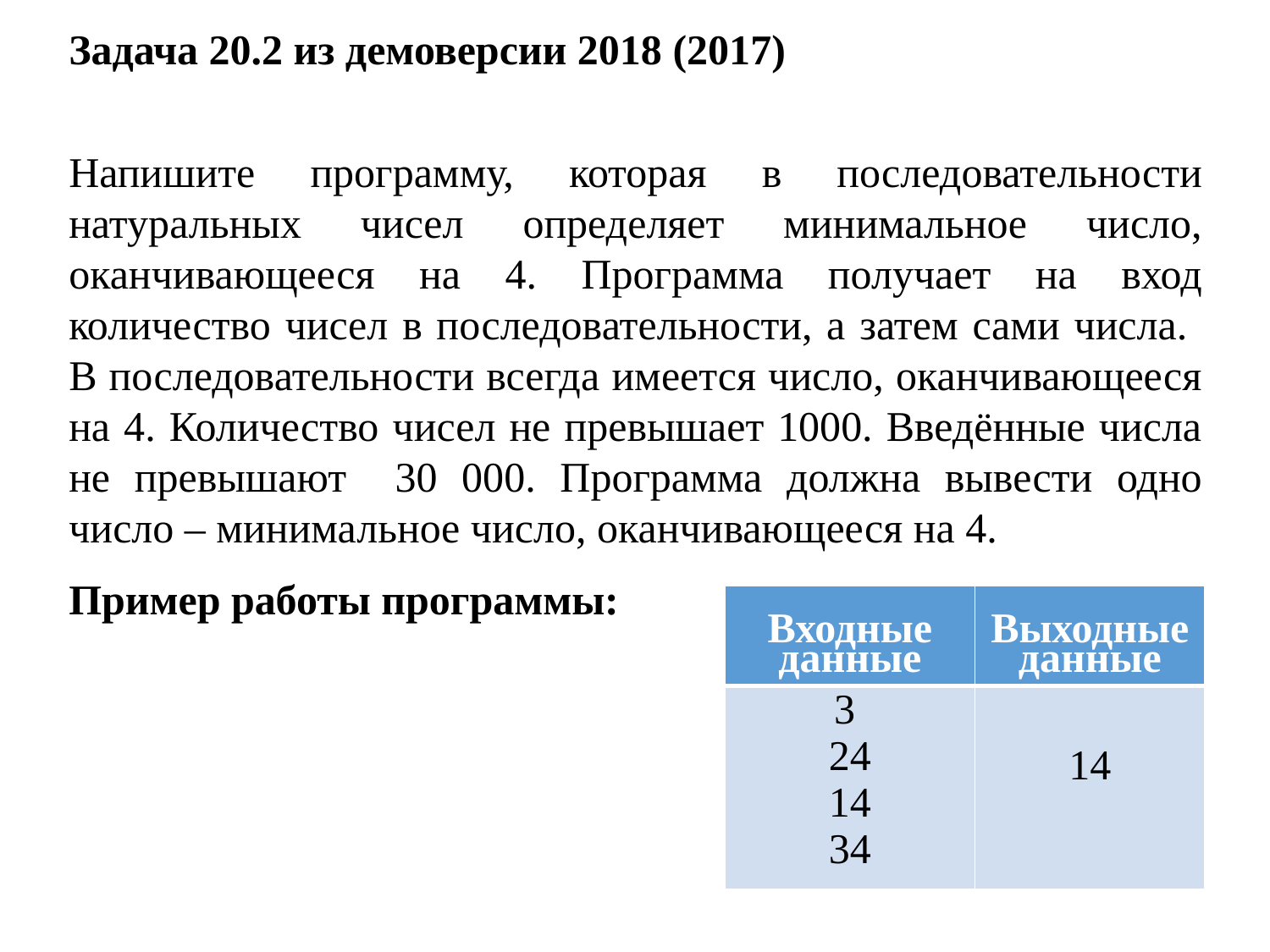

Задача 20.2 из демоверсии 2018 (2017)

Напишите программу, которая в последовательности натуральных чисел определяет минимальное число, оканчивающееся на 4. Программа получает на вход количество чисел в последовательности, а затем сами числа.  В последовательности всегда имеется число, оканчивающееся на 4. Количество чисел не превышает 1000. Введённые числа не превышают  30 000. Программа должна вывести одно число – минимальное число, оканчивающееся на 4.
Пример работы программы:
| Входные данные | Выходные данные |
| --- | --- |
| 3 24 14 34 | 14 |